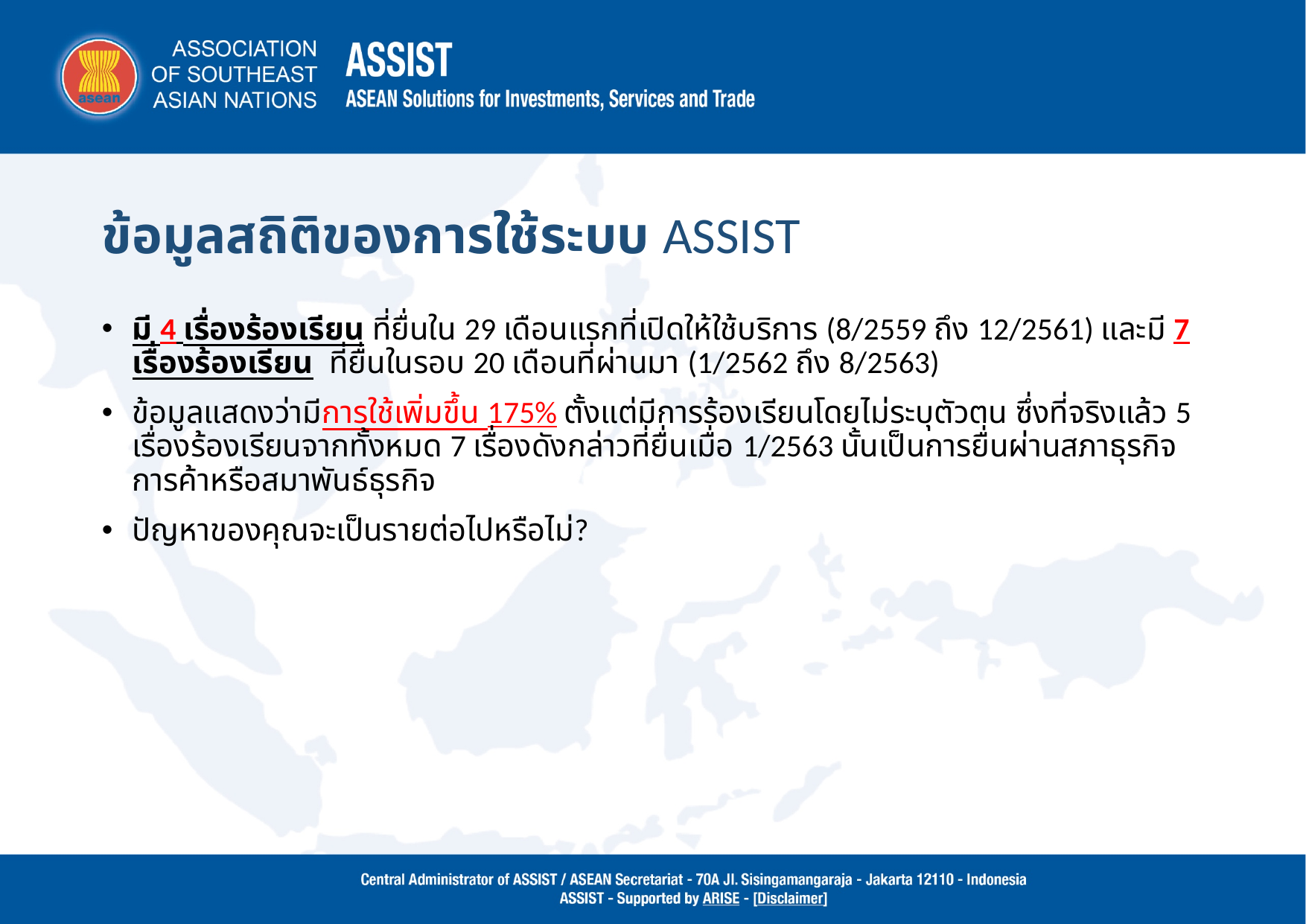

# ข้อมูลสถิติของการใช้ระบบ ASSIST
มี 4 เรื่องร้องเรียน ที่ยื่นใน 29 เดือนแรกที่เปิดให้ใช้บริการ (8/2559 ถึง 12/2561) และมี 7 เรื่องร้องเรียน  ที่ยื่นในรอบ 20 เดือนที่ผ่านมา (1/2562 ถึง 8/2563)
ข้อมูลแสดงว่ามีการใช้เพิ่มขึ้น 175% ตั้งแต่มีการร้องเรียนโดยไม่ระบุตัวตน ซึ่งที่จริงแล้ว 5 เรื่องร้องเรียนจากทั้งหมด 7 เรื่องดังกล่าวที่ยื่นเมื่อ 1/2563 นั้นเป็นการยื่นผ่านสภาธุรกิจการค้าหรือสมาพันธ์ธุรกิจ
ปัญหาของคุณจะเป็นรายต่อไปหรือไม่?